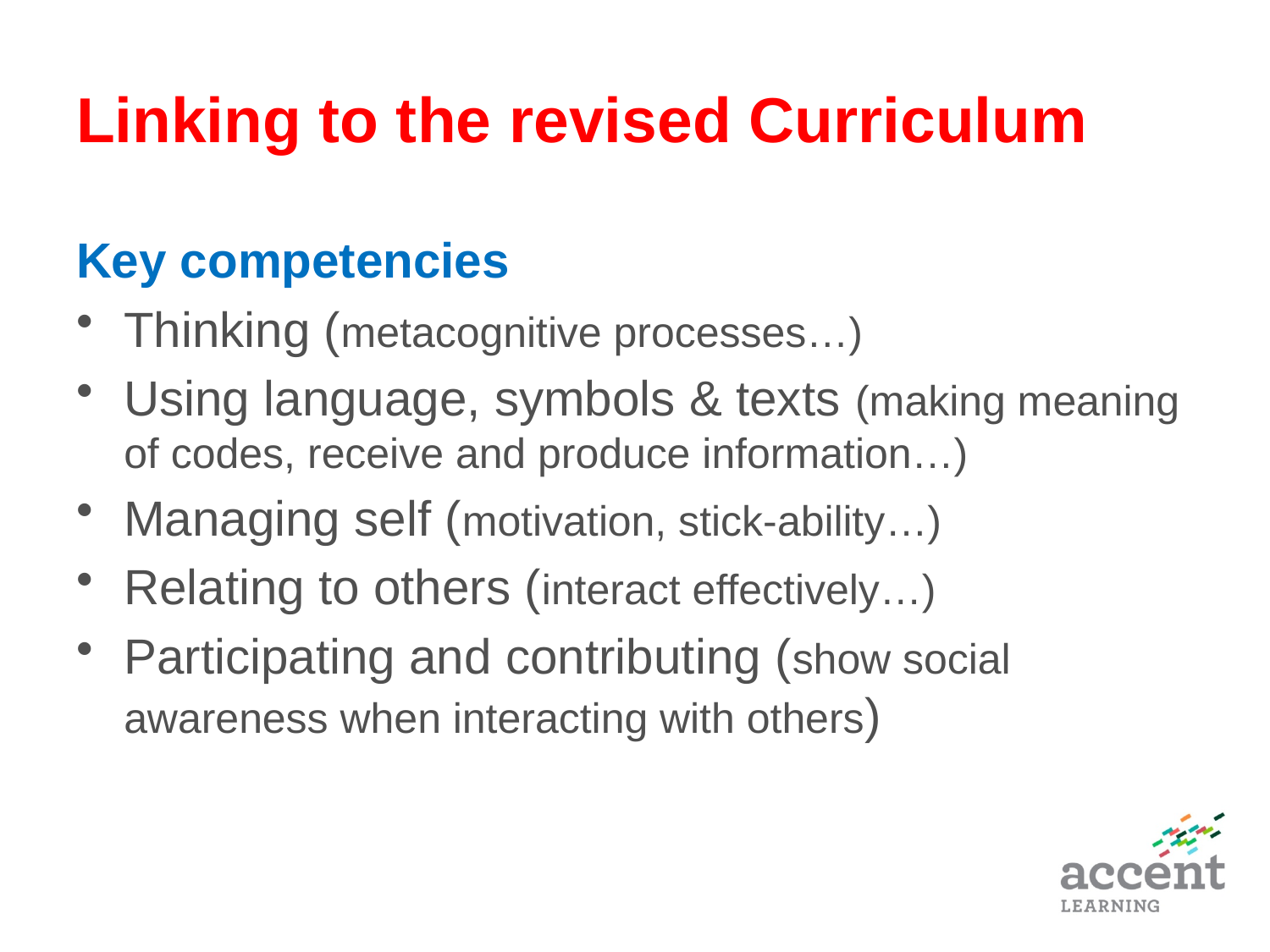

# Linking to the revised Curriculum
Key competencies
Thinking (metacognitive processes…)
Using language, symbols & texts (making meaning of codes, receive and produce information…)
Managing self (motivation, stick-ability…)
Relating to others (interact effectively…)
Participating and contributing (show social awareness when interacting with others)